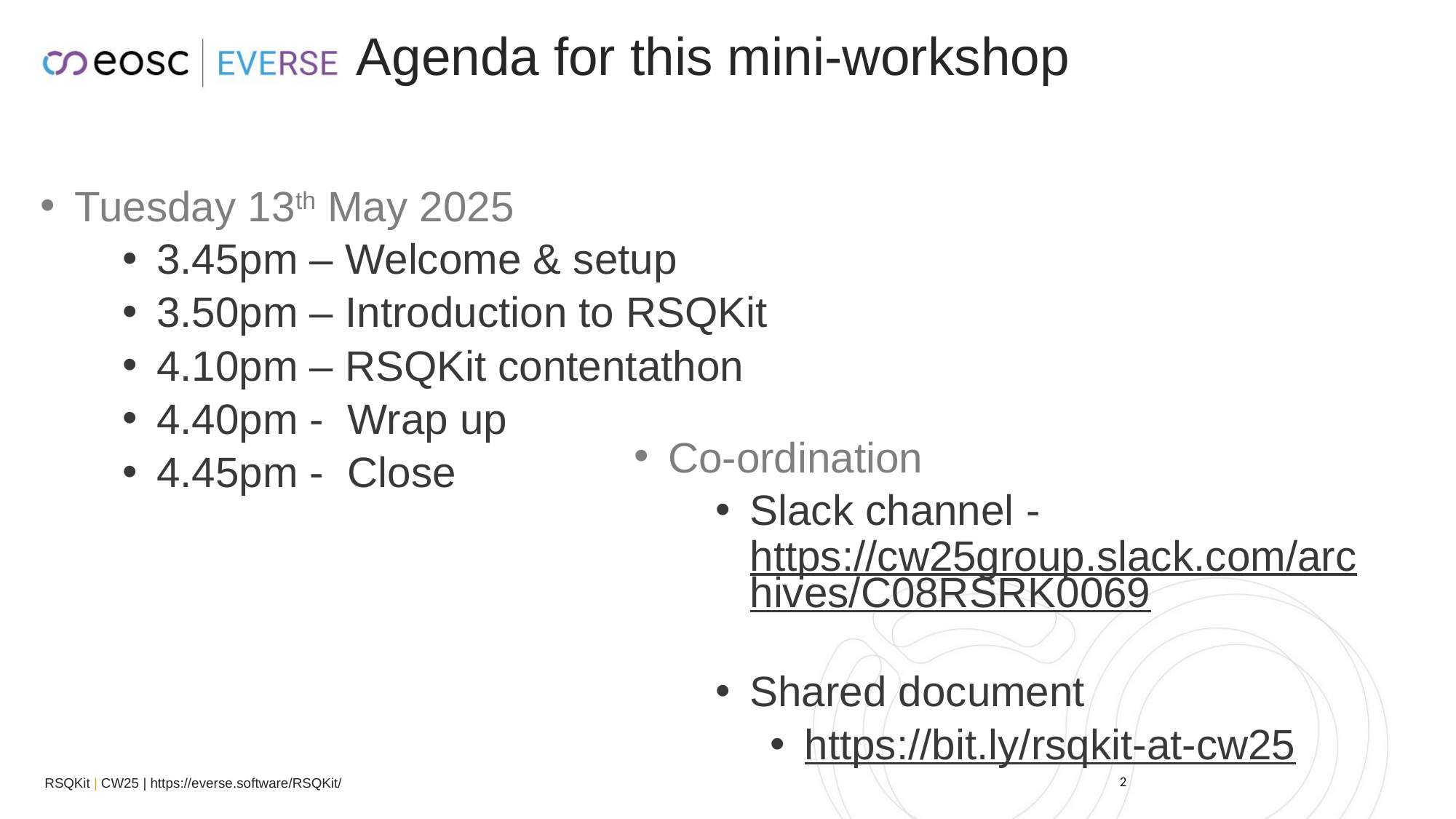

# Agenda for this mini-workshop
Tuesday 13th May 2025
3.45pm – Welcome & setup
3.50pm – Introduction to RSQKit
4.10pm – RSQKit contentathon
4.40pm -  Wrap up
4.45pm -  Close
Co-ordination
Slack channel - https://cw25group.slack.com/archives/C08RSRK0069
Shared document
https://bit.ly/rsqkit-at-cw25
2